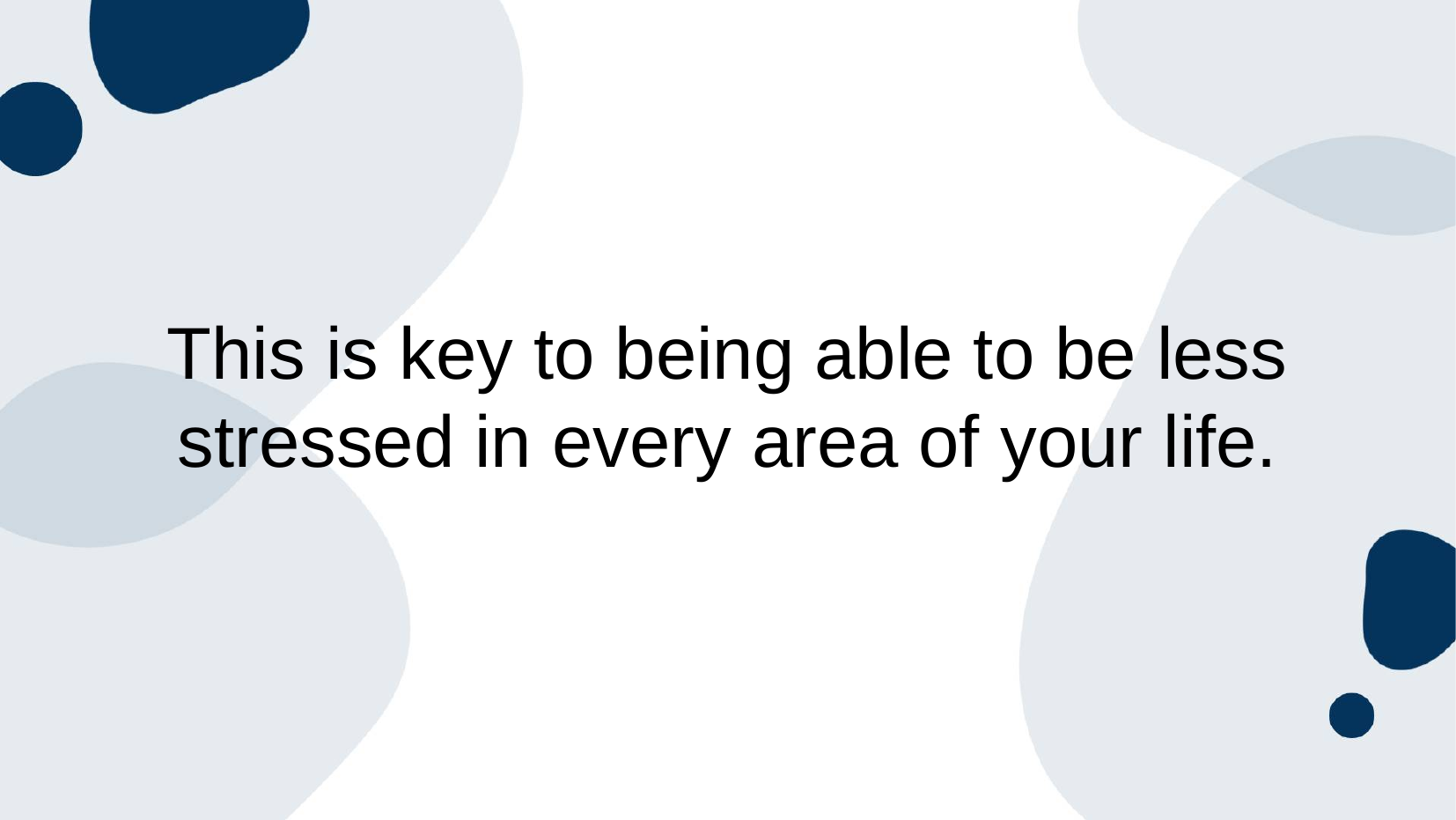

This is key to being able to be less stressed in every area of your life.